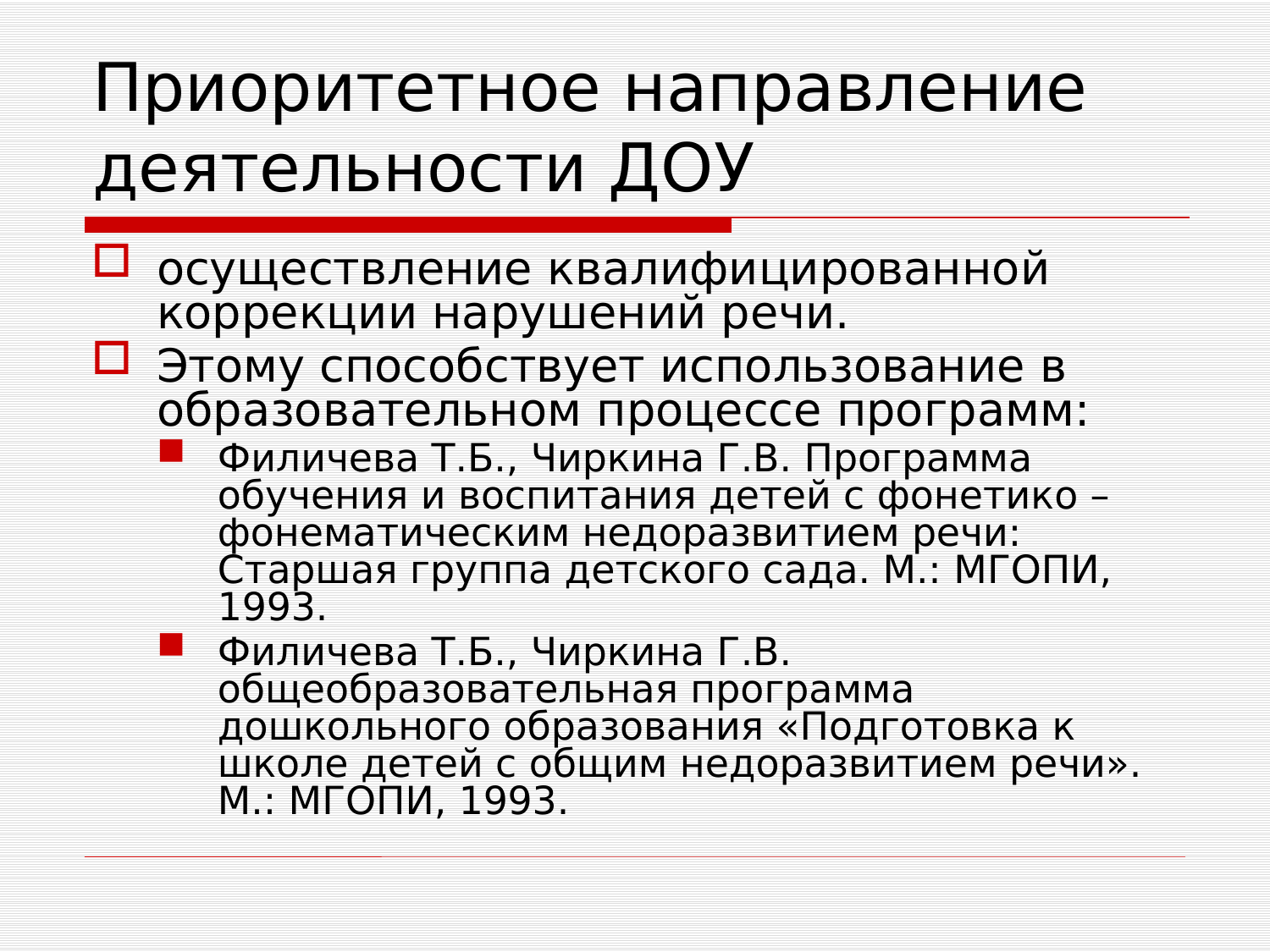

# Приоритетное направление деятельности ДОУ
осуществление квалифицированной коррекции нарушений речи.
Этому способствует использование в образовательном процессе программ:
Филичева Т.Б., Чиркина Г.В. Программа обучения и воспитания детей с фонетико – фонематическим недоразвитием речи: Старшая группа детского сада. М.: МГОПИ, 1993.
Филичева Т.Б., Чиркина Г.В. общеобразовательная программа дошкольного образования «Подготовка к школе детей с общим недоразвитием речи». М.: МГОПИ, 1993.